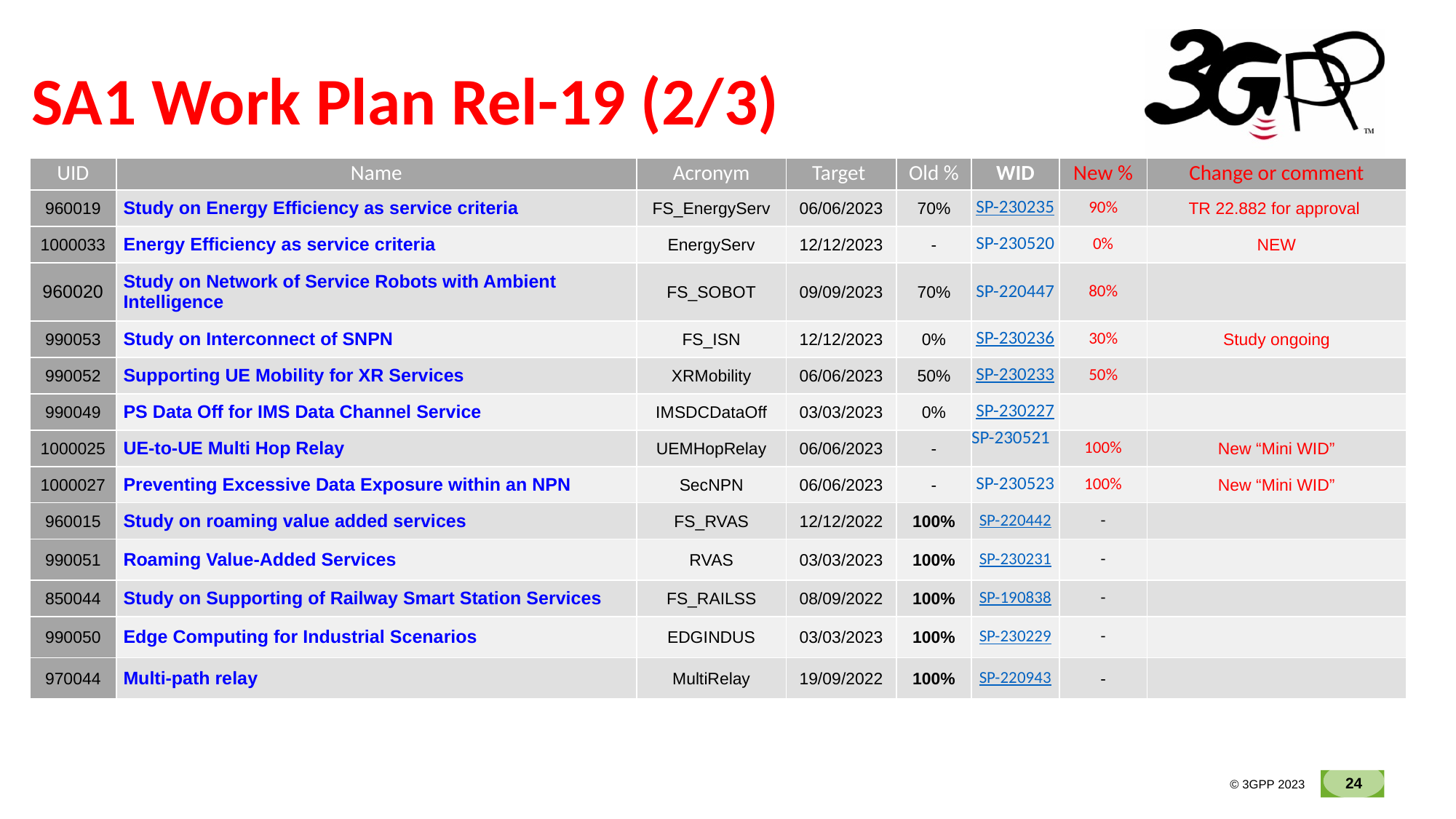

SA1 Work Plan Rel-19 (2/3)
| UID | Name | Acronym | Target | Old % | WID | New % | Change or comment |
| --- | --- | --- | --- | --- | --- | --- | --- |
| 960019 | Study on Energy Efficiency as service criteria | FS\_EnergyServ | 06/06/2023 | 70% | SP-230235 | 90% | TR 22.882 for approval |
| 1000033 | Energy Efficiency as service criteria | EnergyServ | 12/12/2023 | - | SP-230520 | 0% | NEW |
| 960020 | Study on Network of Service Robots with Ambient Intelligence | FS\_SOBOT | 09/09/2023 | 70% | SP-220447 | 80% |  |
| 990053 | Study on Interconnect of SNPN | FS\_ISN | 12/12/2023 | 0% | SP-230236 | 30% | Study ongoing |
| 990052 | Supporting UE Mobility for XR Services | XRMobility | 06/06/2023 | 50% | SP-230233 | 50% |  |
| 990049 | PS Data Off for IMS Data Channel Service | IMSDCDataOff | 03/03/2023 | 0% | SP-230227 |  |  |
| 1000025 | UE-to-UE Multi Hop Relay | UEMHopRelay | 06/06/2023 | - | SP-230521 | 100% | New “Mini WID” |
| 1000027 | Preventing Excessive Data Exposure within an NPN | SecNPN | 06/06/2023 | - | SP-230523 | 100% | New “Mini WID” |
| 960015 | Study on roaming value added services | FS\_RVAS | 12/12/2022 | 100% | SP-220442 | - |  |
| 990051 | Roaming Value-Added Services | RVAS | 03/03/2023 | 100% | SP-230231 | - |  |
| 850044 | Study on Supporting of Railway Smart Station Services | FS\_RAILSS | 08/09/2022 | 100% | SP-190838 | - |  |
| 990050 | Edge Computing for Industrial Scenarios | EDGINDUS | 03/03/2023 | 100% | SP-230229 | - |  |
| 970044 | Multi-path relay | MultiRelay | 19/09/2022 | 100% | SP-220943 | - |  |